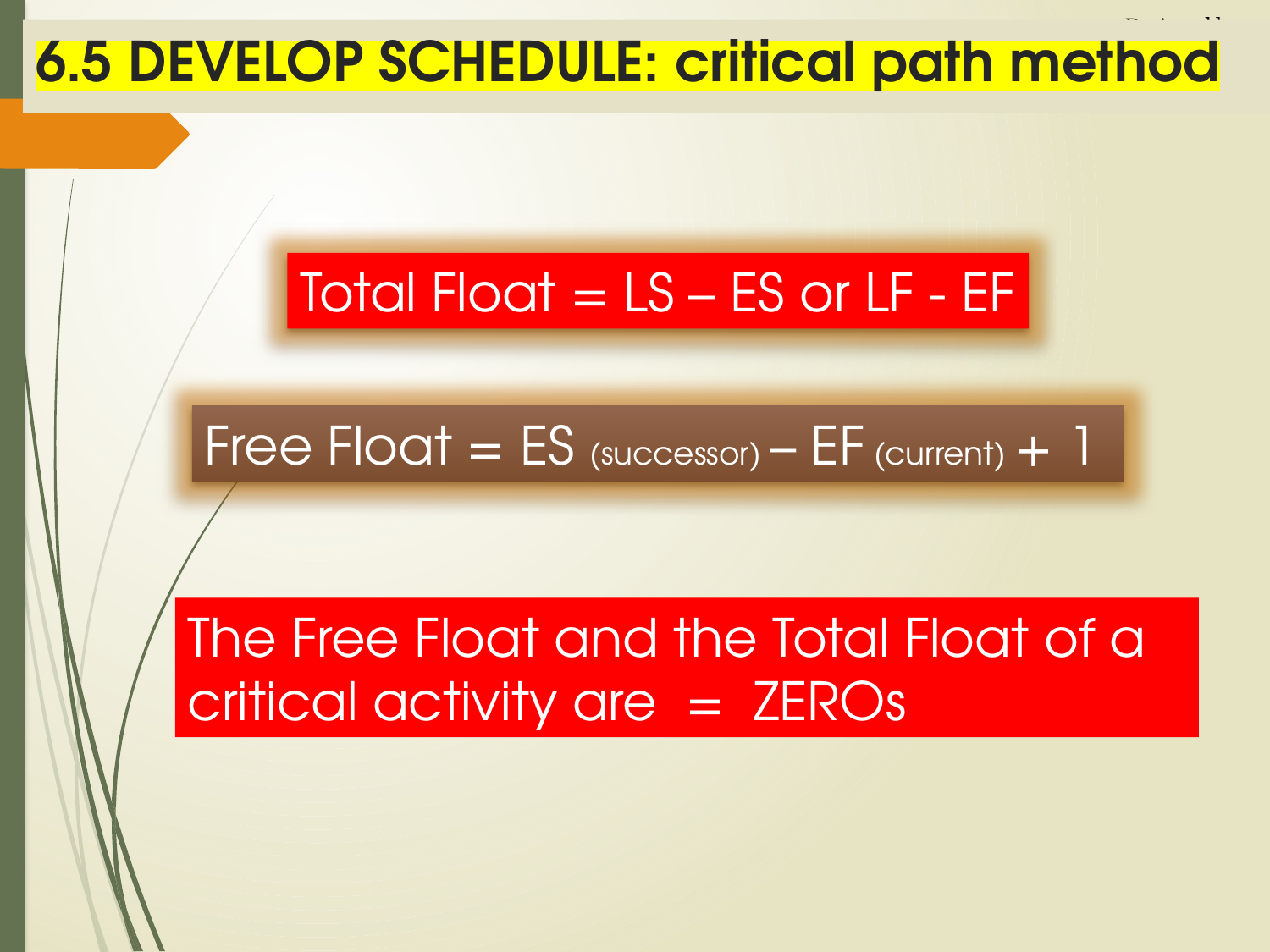

# 6.5 DEVELOP SCHEDULE: critical path method
Total Float = LS – ES or LF - EF
Free Float = ES (successor) – EF (current) + 1
The Free Float and the Total Float of a critical activity are  =  ZEROs